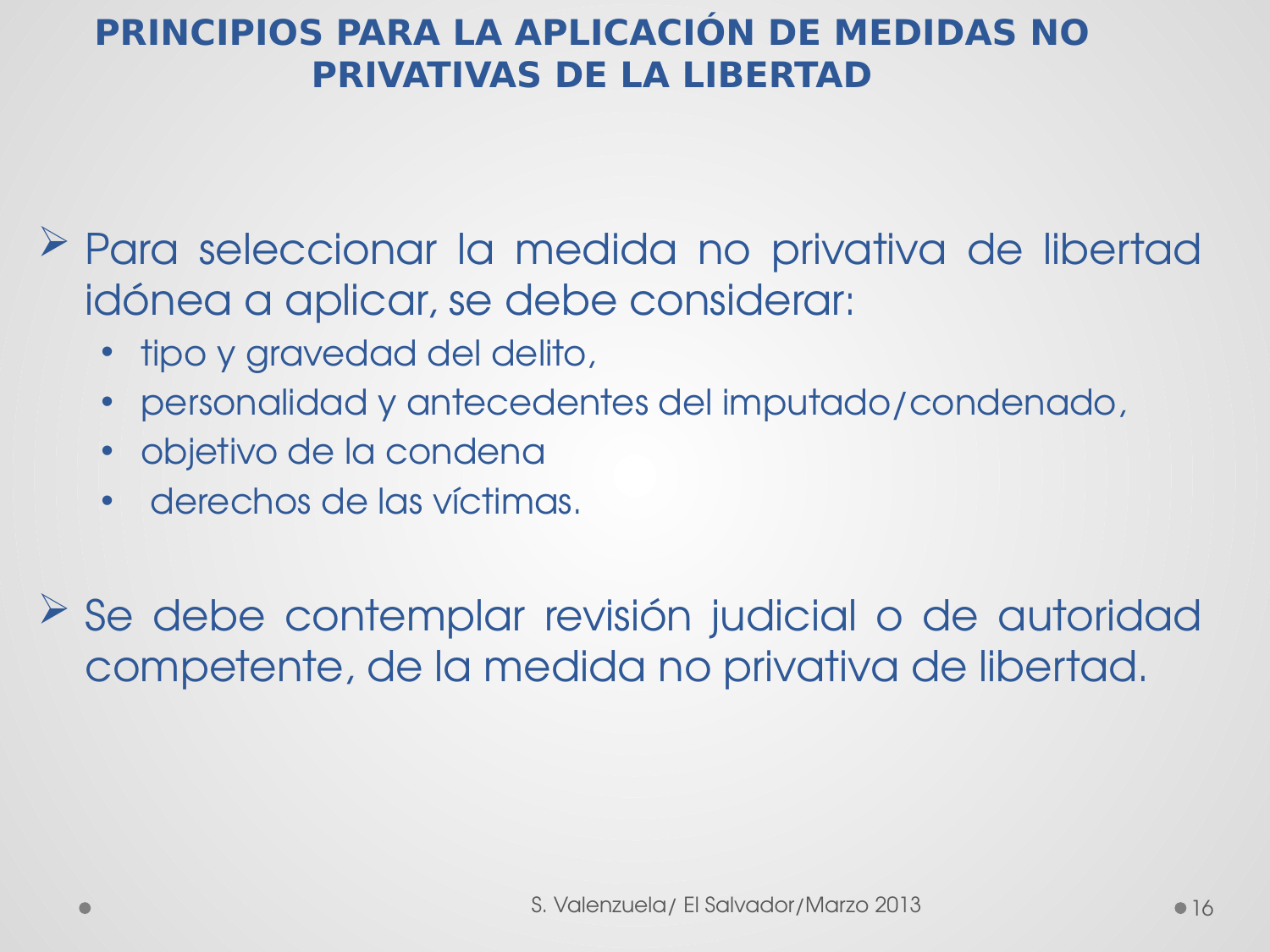

# PRINCIPIOS PARA LA APLICACIÓN DE MEDIDAS NO PRIVATIVAS DE LA LIBERTAD

Para seleccionar la medida no privativa de libertad idónea a aplicar, se debe considerar:
tipo y gravedad del delito,
personalidad y antecedentes del imputado/condenado,
objetivo de la condena
 derechos de las víctimas.

Se debe contemplar revisión judicial o de autoridad competente, de la medida no privativa de libertad.

S. Valenzuela/ El Salvador/Marzo 2013
16